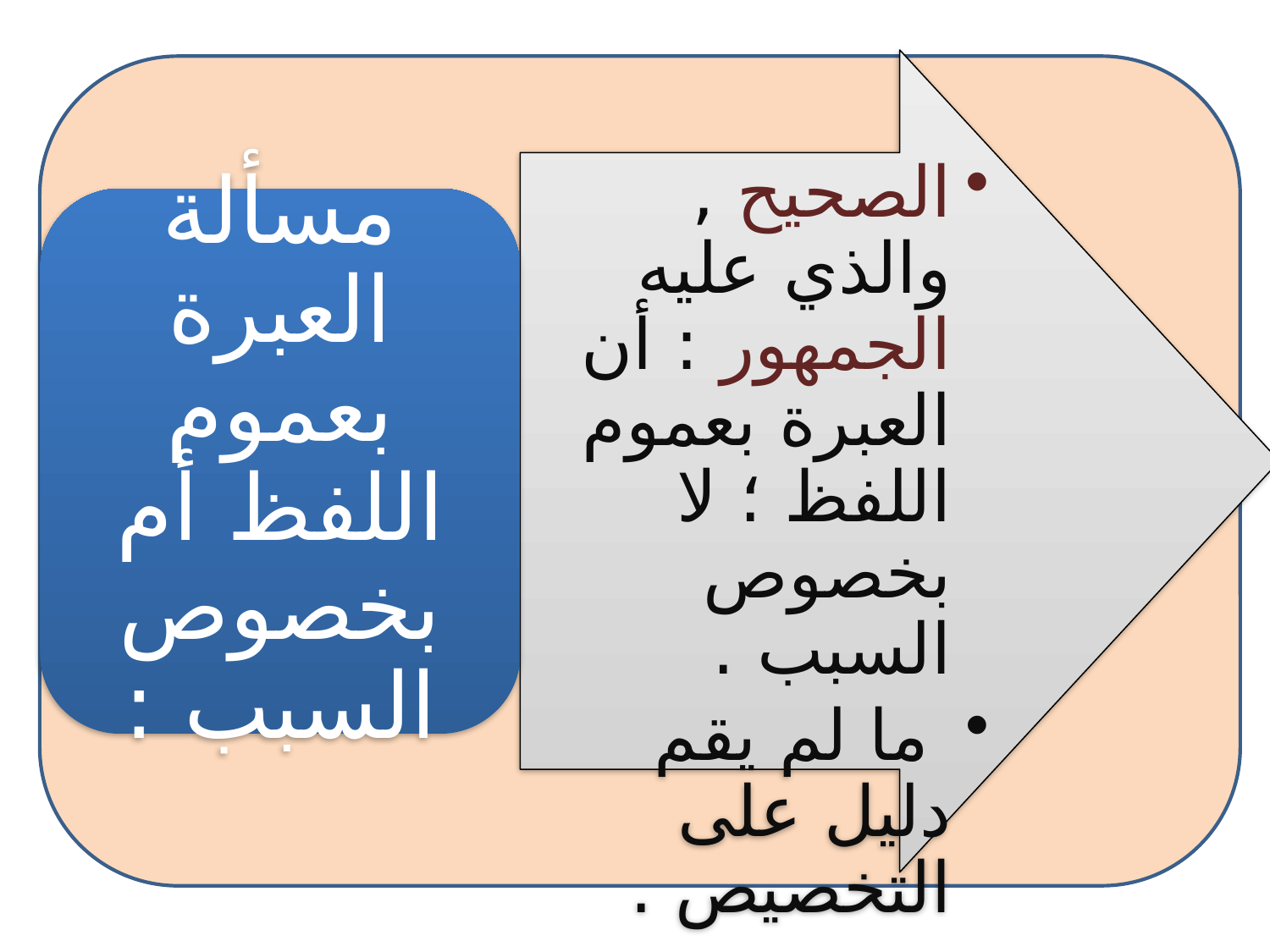

الصحيح , والذي عليه الجمهور : أن العبرة بعموم اللفظ ؛ لا بخصوص السبب .
 ما لم يقم دليل على التخصيص .
مسألة العبرة بعموم اللفظ أم بخصوص السبب :